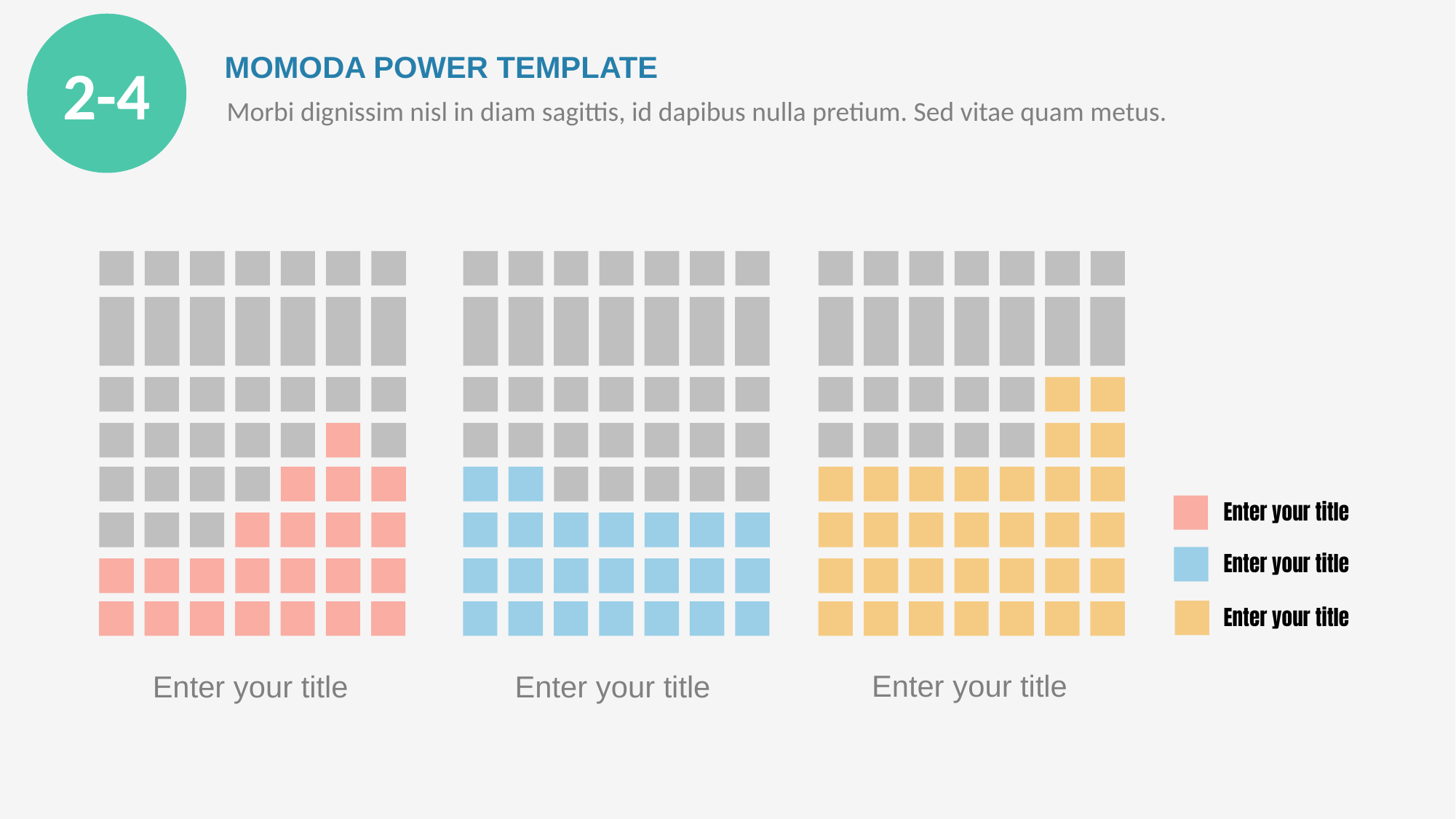

2-4
MOMODA POWER TEMPLATE
Morbi dignissim nisl in diam sagittis, id dapibus nulla pretium. Sed vitae quam metus.

Enter your title

Enter your title

Enter your title

Enter your title
Enter your title
Enter your title